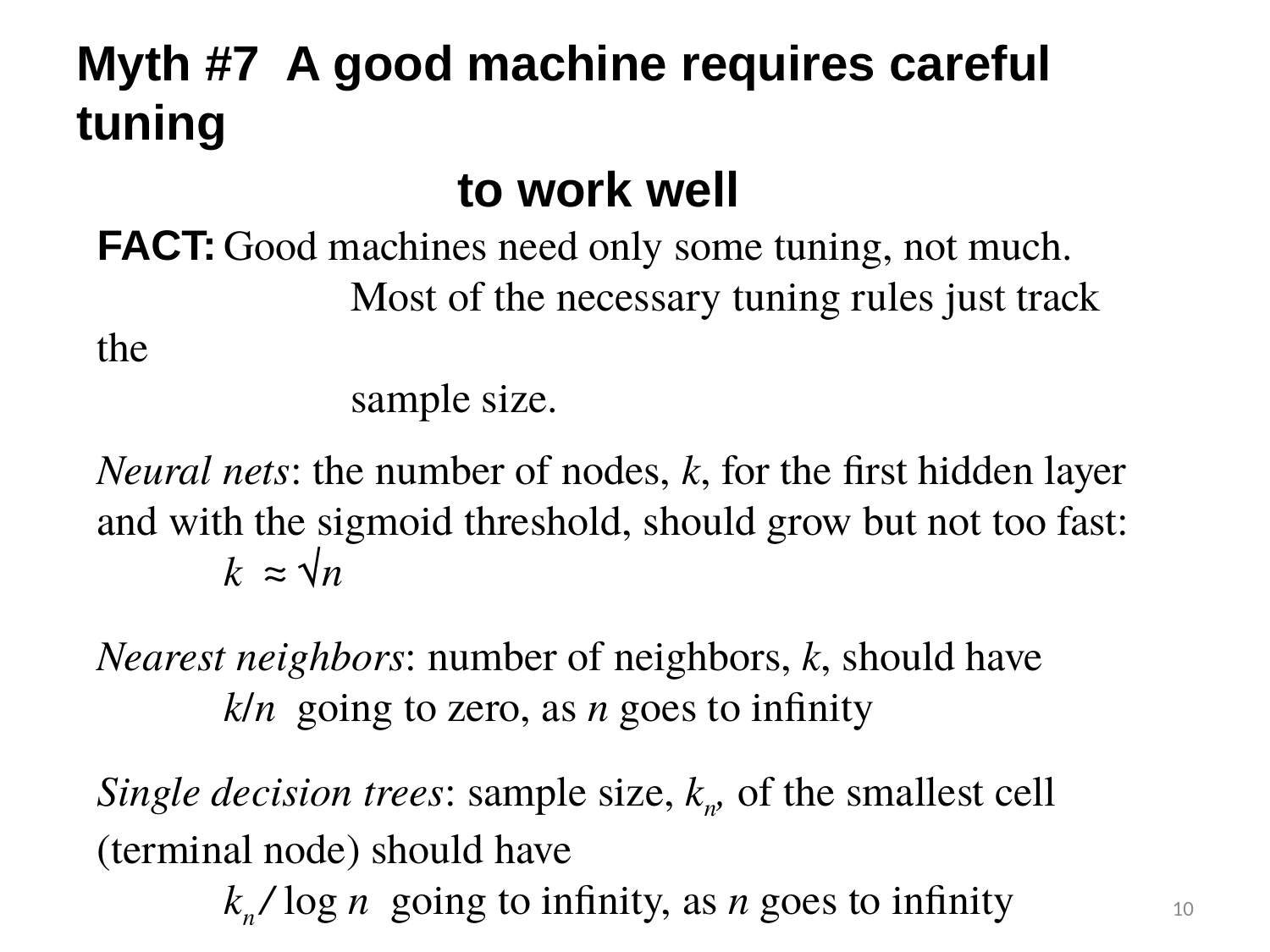

# Myth #7  A good machine requires careful tuning to work well
FACT:	Good machines need only some tuning, not much.
		Most of the necessary tuning rules just track the
		sample size.

Neural nets: the number of nodes, k, for the first hidden layer and with the sigmoid threshold, should grow but not too fast:   	k  ≈ √n

Nearest neighbors: number of neighbors, k, should have
	k/n  going to zero, as n goes to infinity

Single decision trees: sample size, kn, of the smallest cell (terminal node) should have
	kn / log n  going to infinity, as n goes to infinity
10